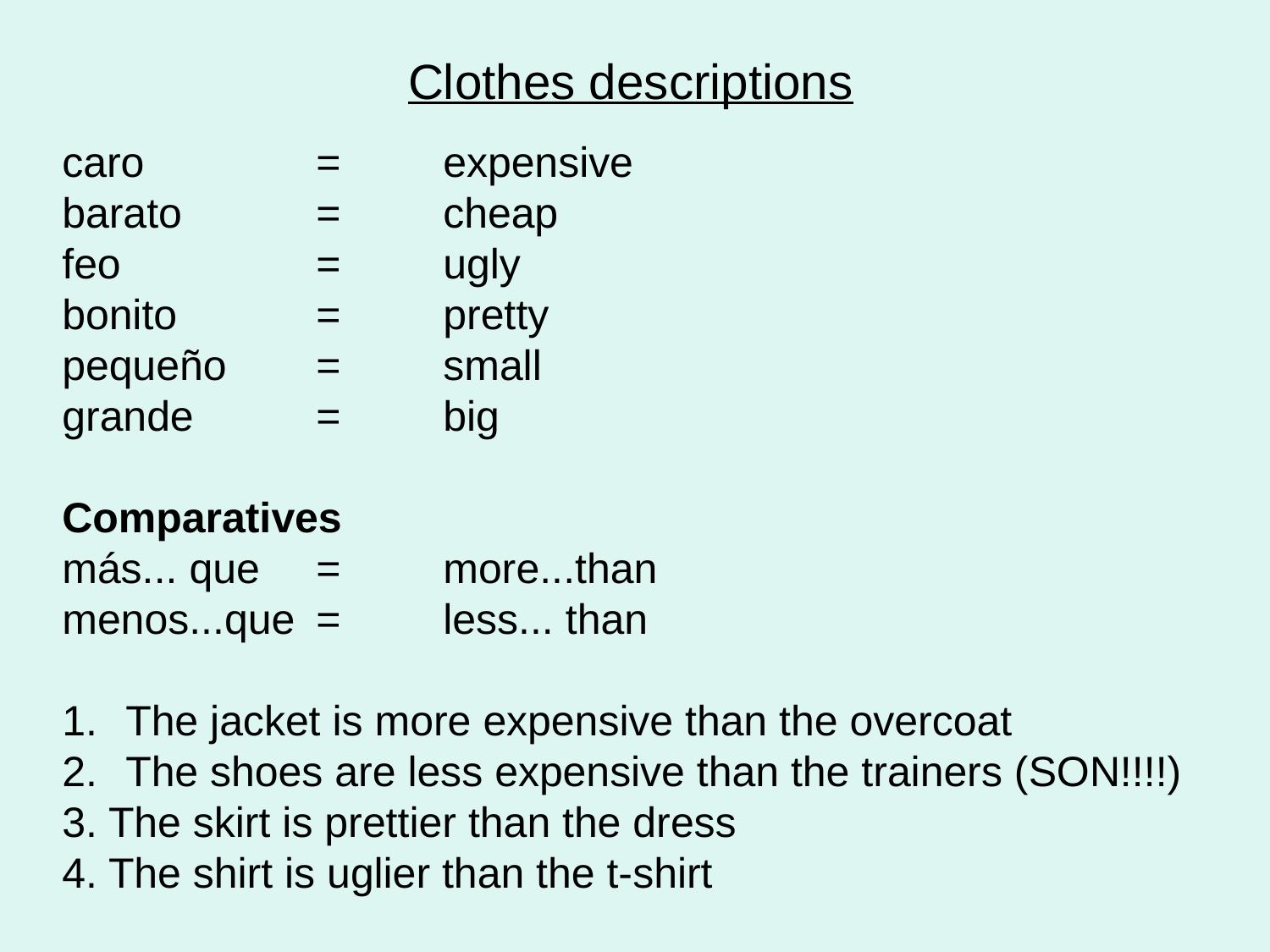

# Clothes descriptions
caro		=	expensive
barato		=	cheap
feo		=	ugly
bonito		=	pretty
pequeño	=	small
grande	=	big

Comparatives
más... que	=	more...than
menos...que	=	less... than

The jacket is more expensive than the overcoat
The shoes are less expensive than the trainers (SON!!!!)
3. The skirt is prettier than the dress
4. The shirt is uglier than the t-shirt